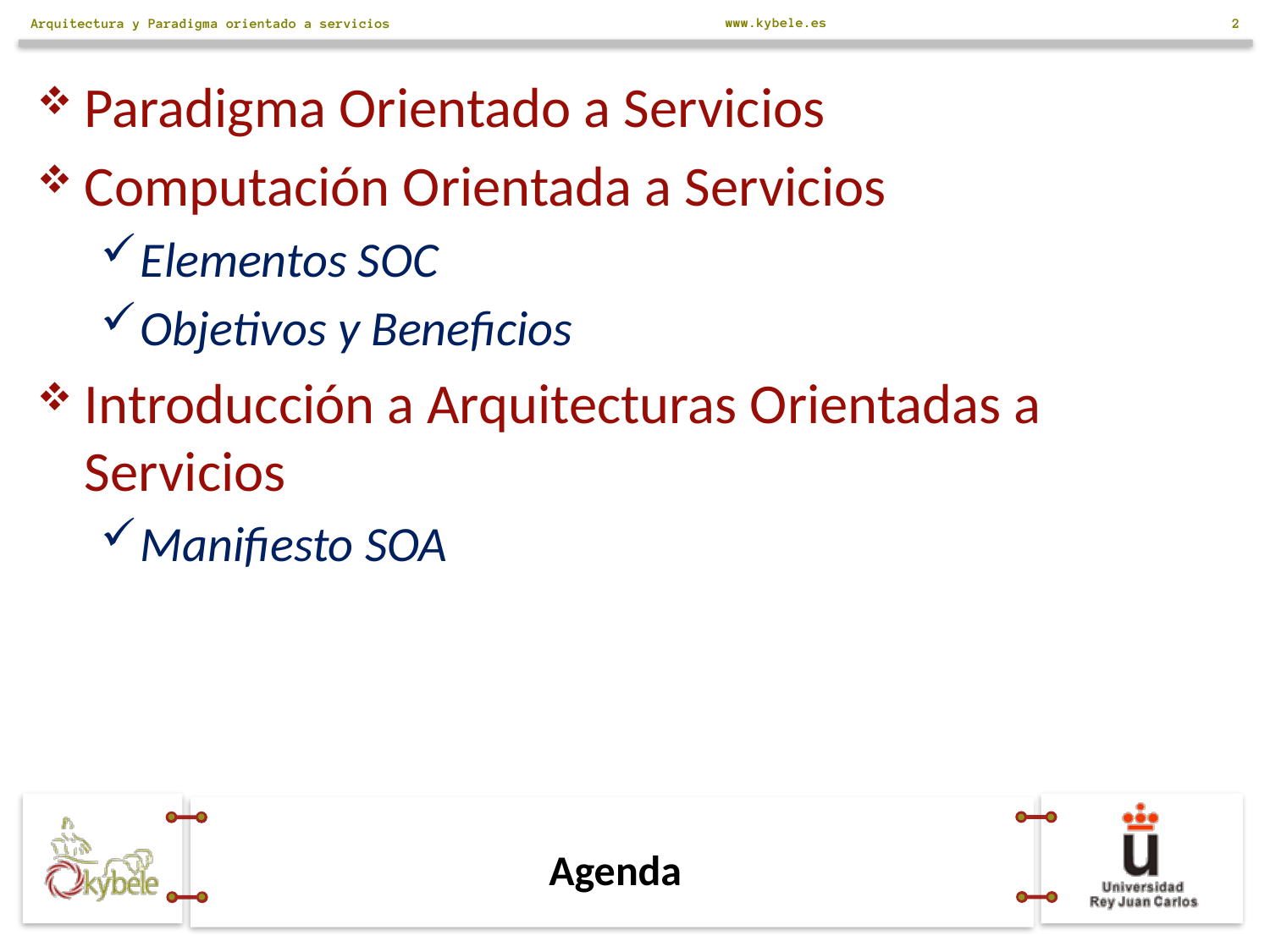

Arquitectura y Paradigma orientado a servicios
2
Paradigma Orientado a Servicios
Computación Orientada a Servicios
Elementos SOC
Objetivos y Beneficios
Introducción a Arquitecturas Orientadas a Servicios
Manifiesto SOA
# Agenda
2